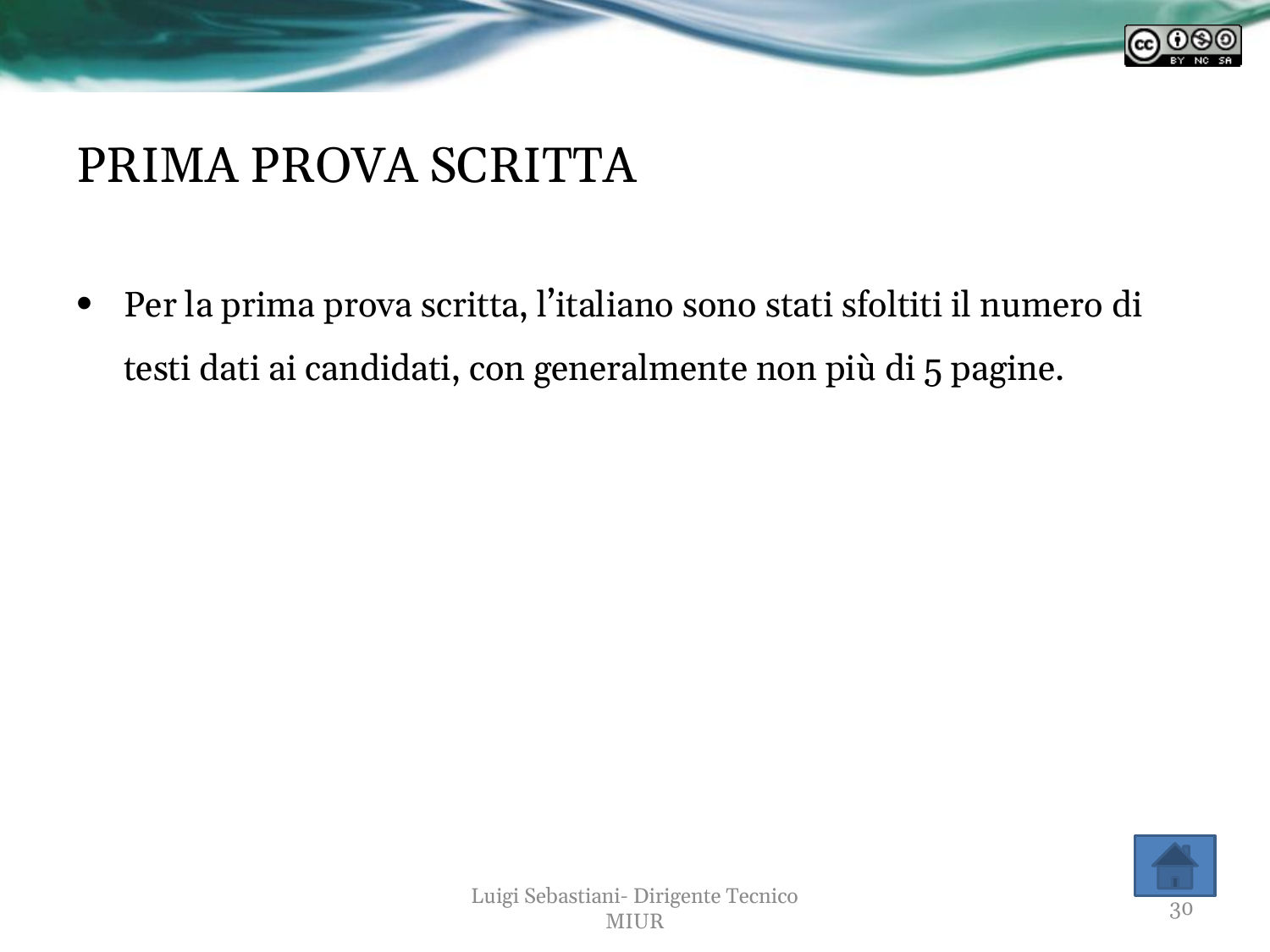

# PRIMA PROVA SCRITTA
Per la prima prova scritta, l’italiano sono stati sfoltiti il numero di testi dati ai candidati, con generalmente non più di 5 pagine.

Luigi Sebastiani- Dirigente Tecnico MIUR
30